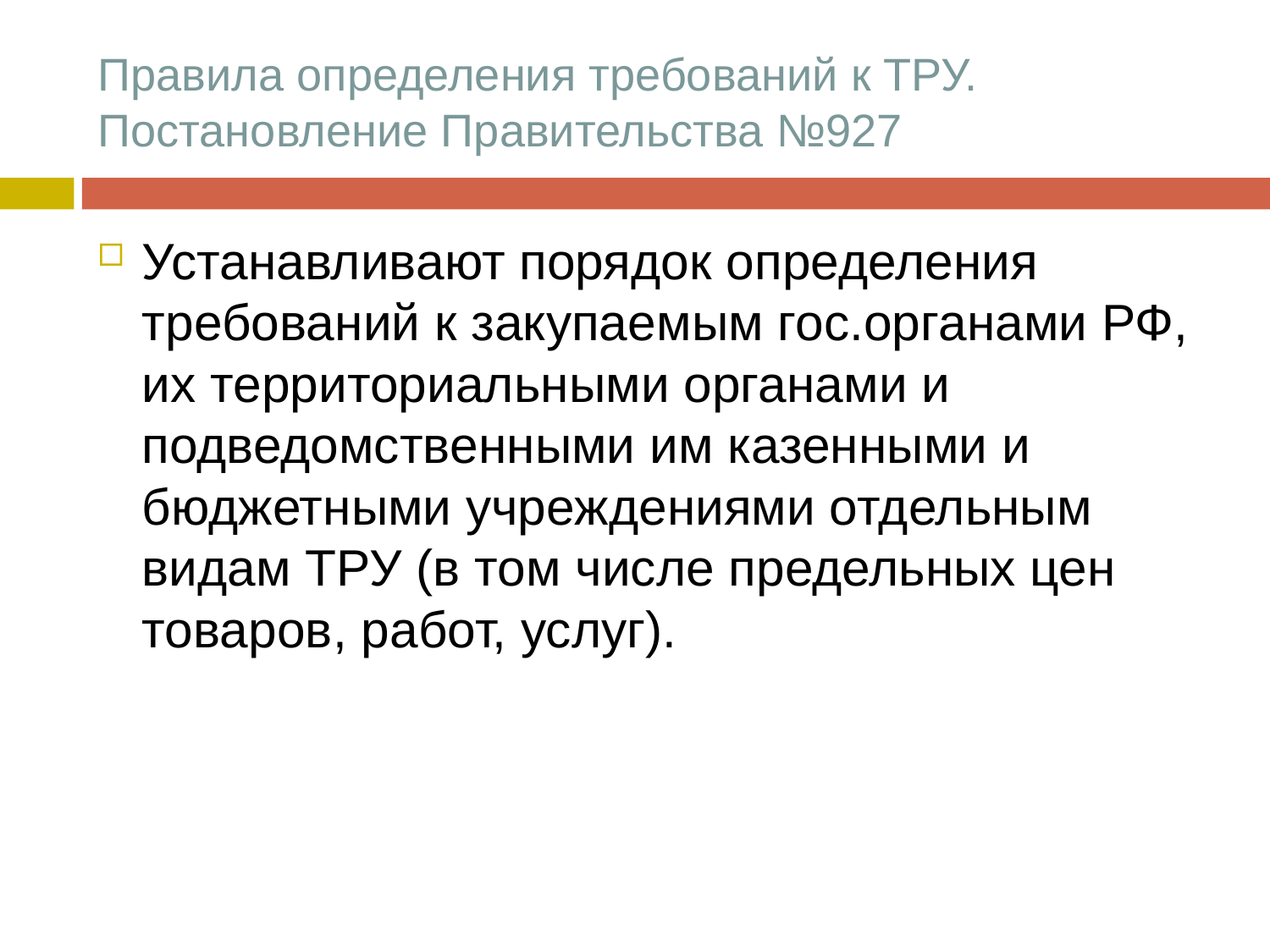

# Правила определения требований к ТРУ. Постановление Правительства №927
Устанавливают порядок определения требований к закупаемым гос.органами РФ, их территориальными органами и подведомственными им казенными и бюджетными учреждениями отдельным видам ТРУ (в том числе предельных цен товаров, работ, услуг).